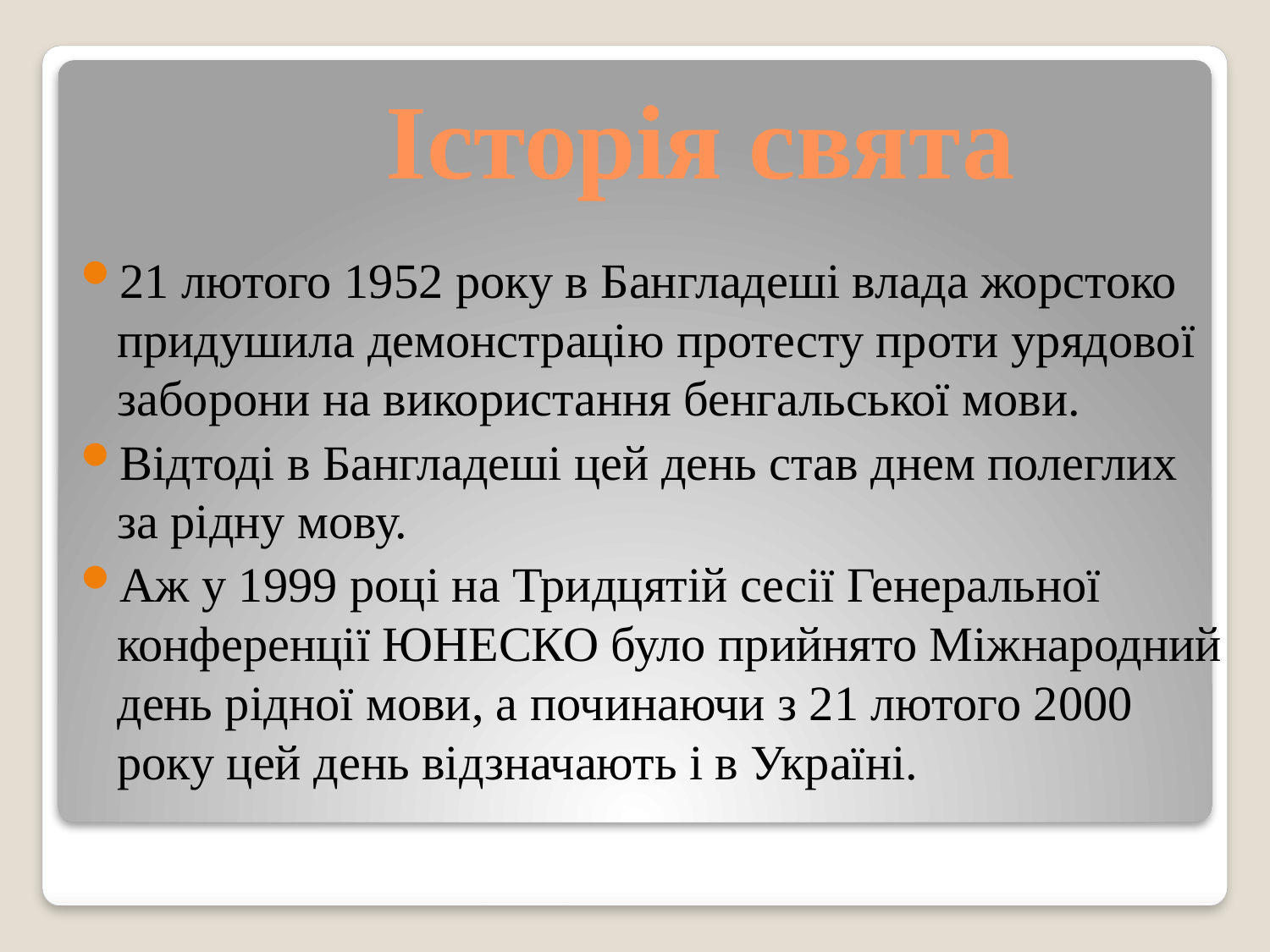

# Історія свята
21 лютого 1952 року в Бангладеші влада жорстоко придушила демонстрацію протесту проти урядової заборони на використання бенгальської мови.
Відтоді в Бангладеші цей день став днем полеглих за рідну мову.
Аж у 1999 році на Тридцятій сесії Генеральної конференції ЮНЕСКО було прийнято Міжнародний день рідної мови, а починаючи з 21 лютого 2000 року цей день відзначають і в Україні.